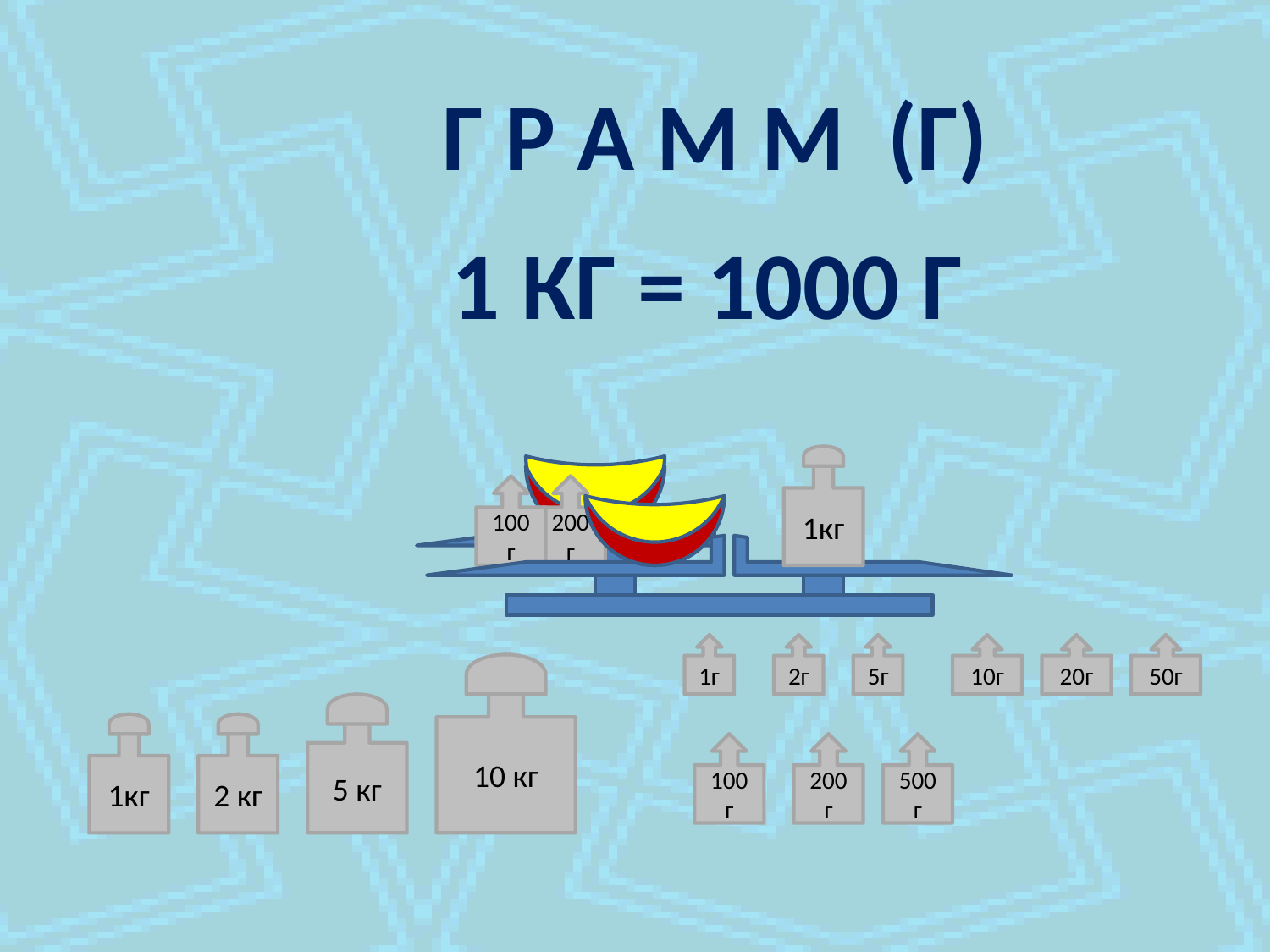

Г р а м м  (г)
1 кг = 1000 г

1кг

100г
200г

1г
2г
5г
10г
20г
50г
10 кг

5 кг

1кг
2 кг
100г
200г
500г